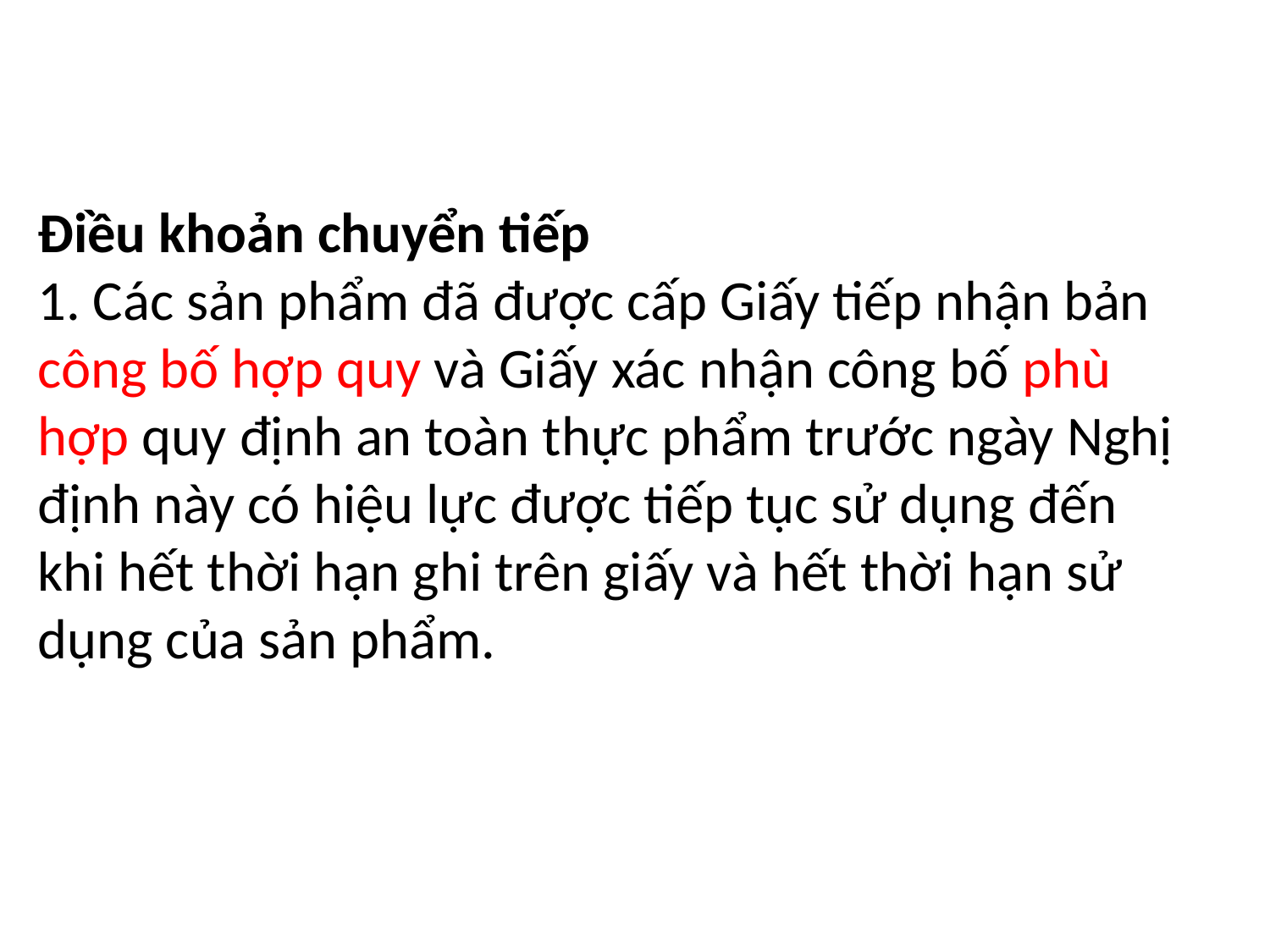

Điều khoản chuyển tiếp
1. Các sản phẩm đã được cấp Giấy tiếp nhận bản công bố hợp quy và Giấy xác nhận công bố phù hợp quy định an toàn thực phẩm trước ngày Nghị định này có hiệu lực được tiếp tục sử dụng đến khi hết thời hạn ghi trên giấy và hết thời hạn sử dụng của sản phẩm.